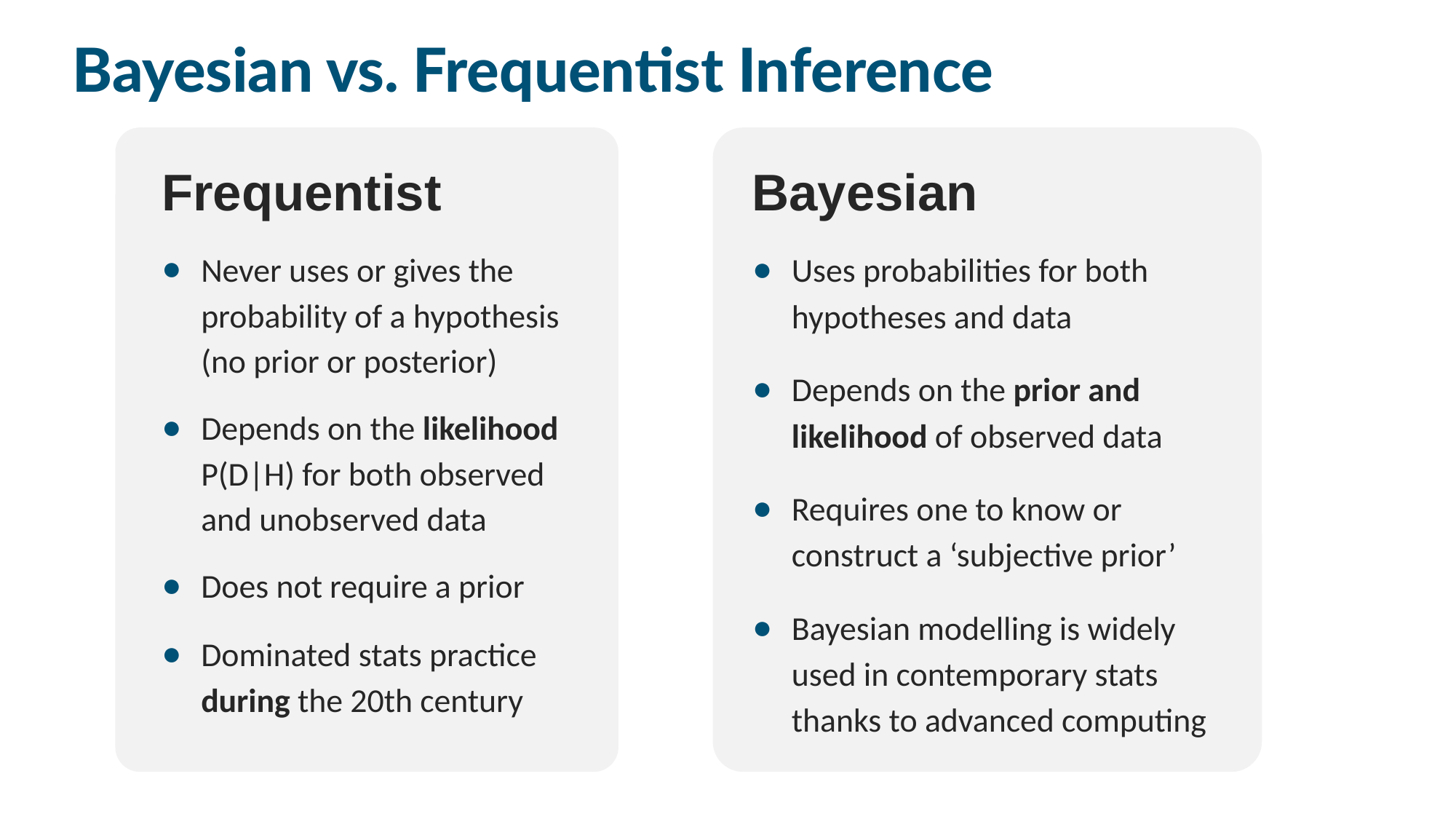

# Bayesian vs. Frequentist Inference

Frequentist
Bayesian
Never uses or gives the probability of a hypothesis (no prior or posterior)
Depends on the likelihood P(D|H) for both observed
and unobserved data
Does not require a prior
Dominated stats practice during the 20th century
Uses probabilities for both hypotheses and data
Depends on the prior and likelihood of observed data
Requires one to know or construct a ‘subjective prior’
Bayesian modelling is widely used in contemporary stats thanks to advanced computing